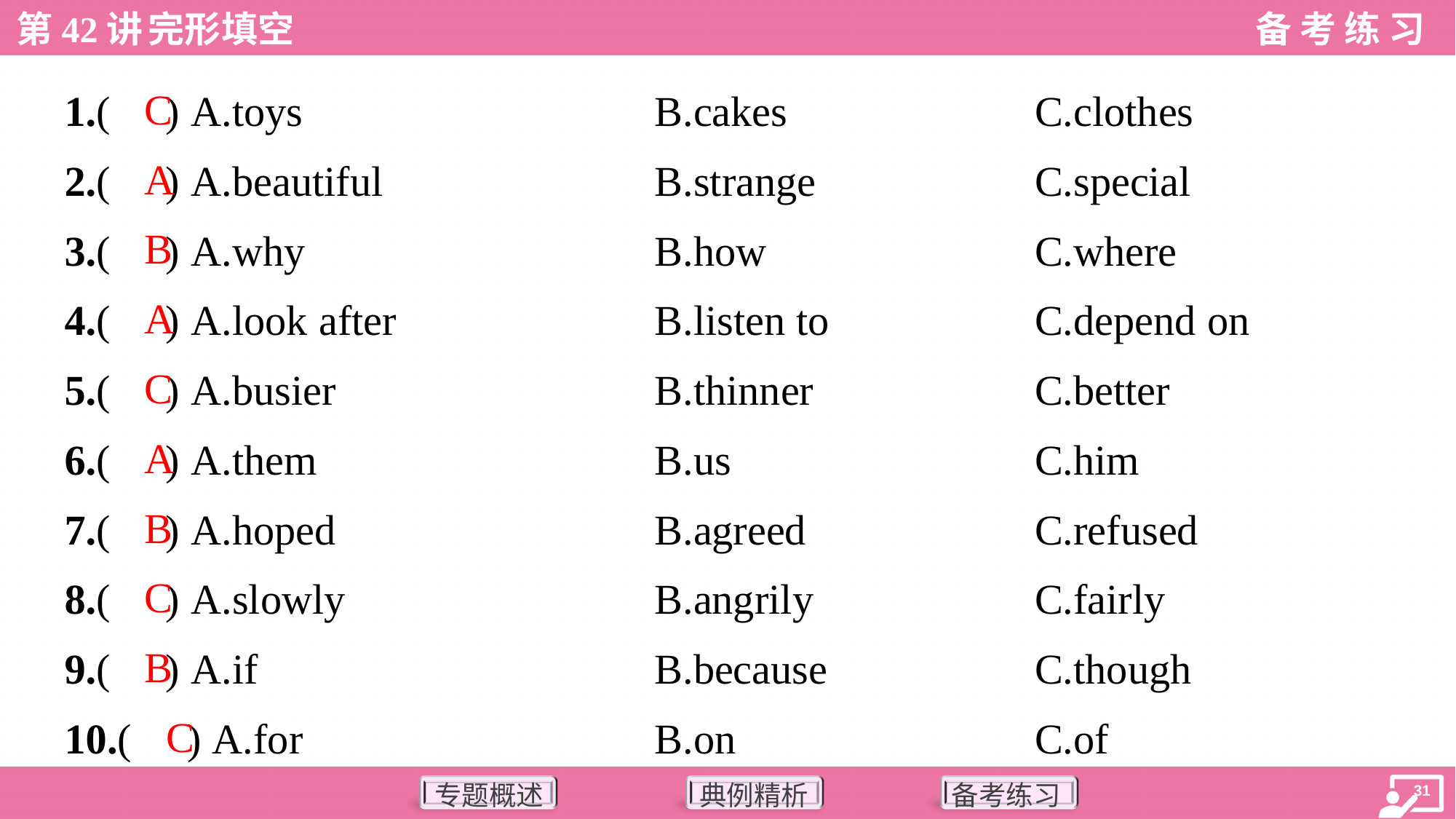

C
1.(     ) A.toys	B.cakes	C.clothes
A
2.(     ) A.beautiful	B.strange	C.special
B
3.(     ) A.why	B.how	C.where
A
4.(     ) A.look after	B.listen to	C.depend on
C
5.(     ) A.busier	B.thinner	C.better
A
6.(     ) A.them	B.us	C.him
B
7.(     ) A.hoped	B.agreed	C.refused
C
8.(     ) A.slowly	B.angrily	C.fairly
B
9.(     ) A.if	B.because	C.though
C
10.(     ) A.for	B.on	C.of